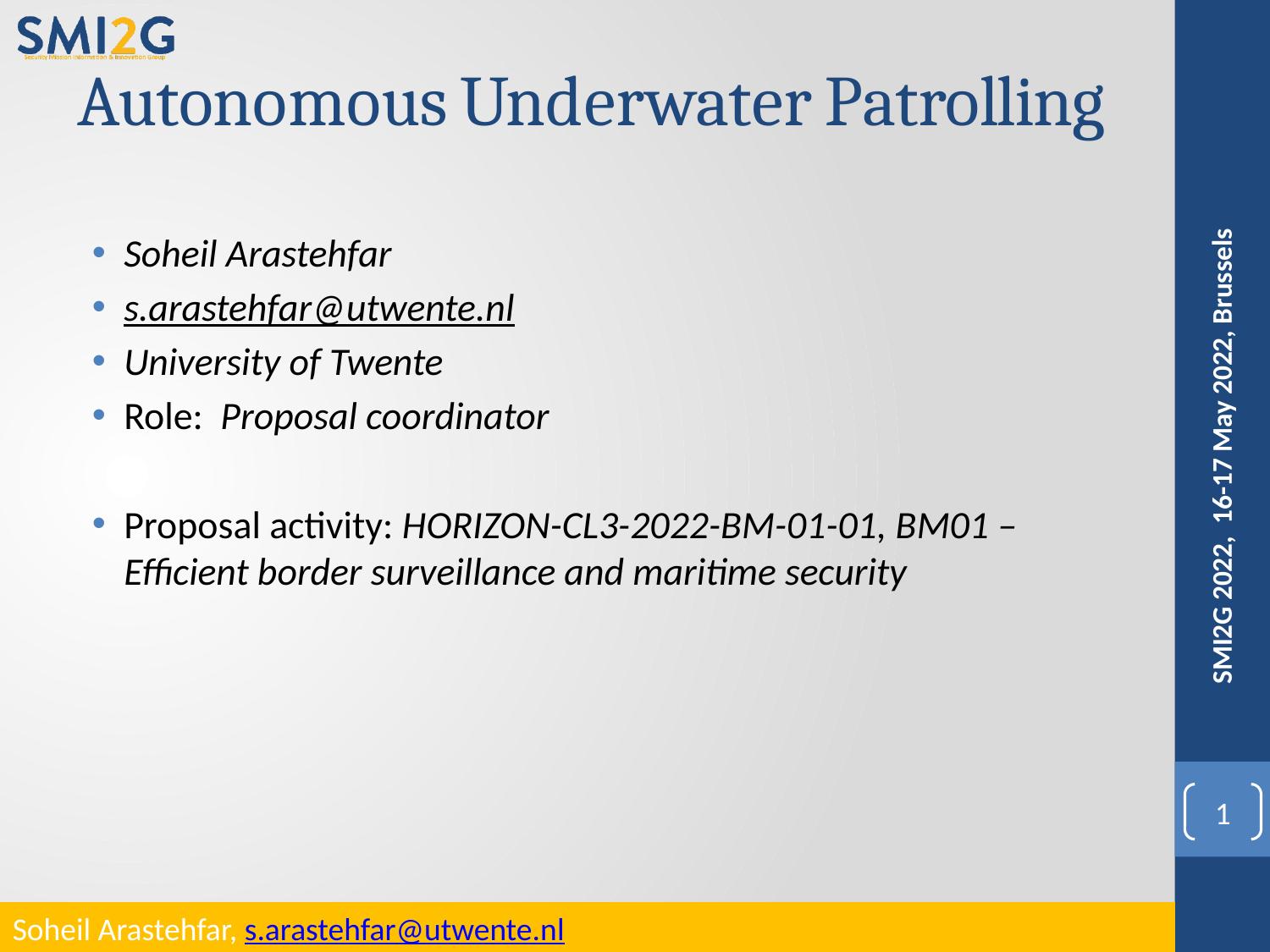

# Autonomous Underwater Patrolling
Soheil Arastehfar
s.arastehfar@utwente.nl
University of Twente
Role:  Proposal coordinator

Proposal activity: HORIZON-CL3-2022-BM-01-01, BM01 – Efficient border surveillance and maritime security

SMI2G 2022,  16-17 May 2022, Brussels
1
Soheil Arastehfar, s.arastehfar@utwente.nl